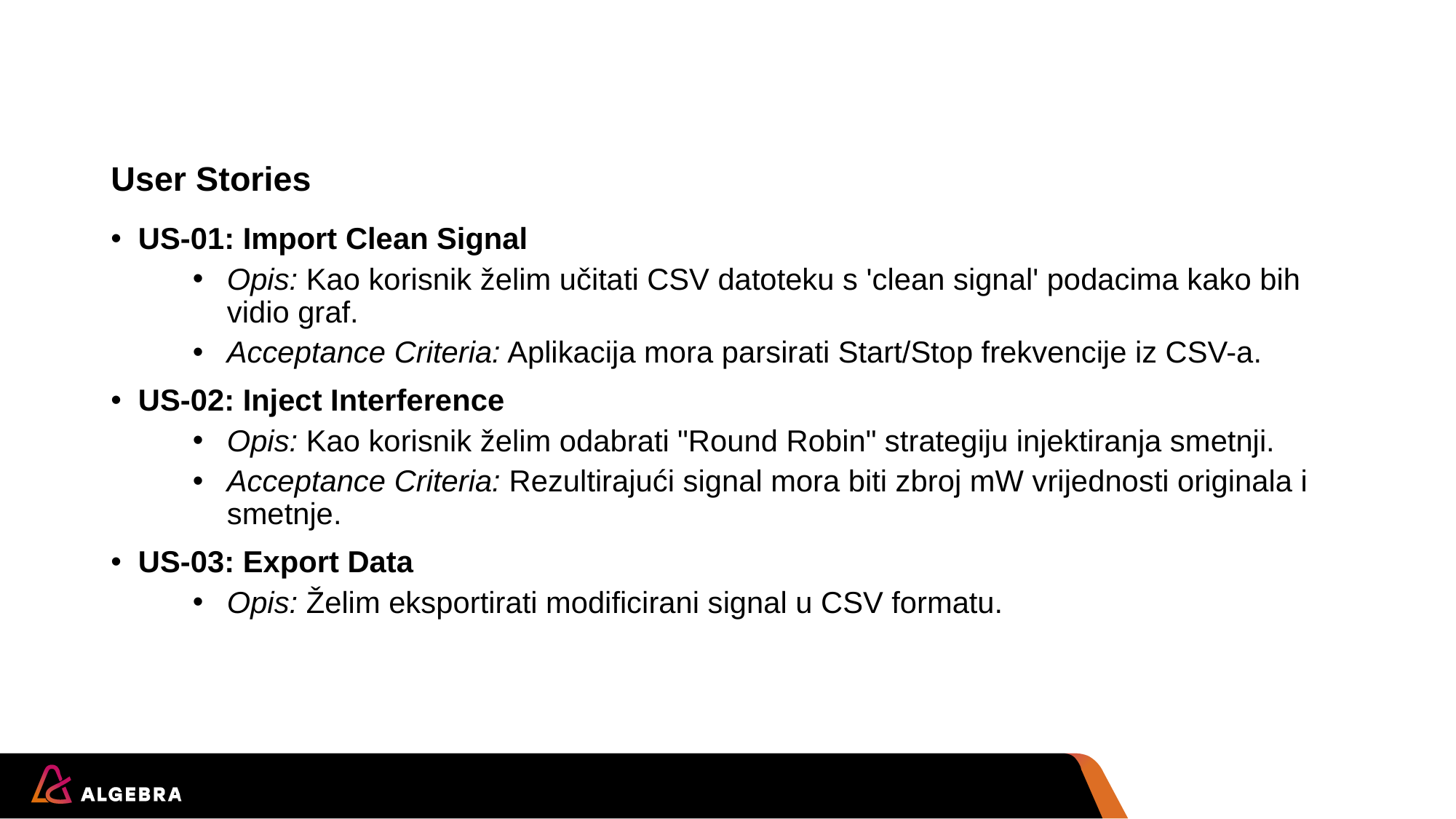

# User Stories

US-01: Import Clean Signal
Opis: Kao korisnik želim učitati CSV datoteku s 'clean signal' podacima kako bih vidio graf.
Acceptance Criteria: Aplikacija mora parsirati Start/Stop frekvencije iz CSV-a.
US-02: Inject Interference
Opis: Kao korisnik želim odabrati "Round Robin" strategiju injektiranja smetnji.
Acceptance Criteria: Rezultirajući signal mora biti zbroj mW vrijednosti originala i smetnje.
US-03: Export Data
Opis: Želim eksportirati modificirani signal u CSV formatu.